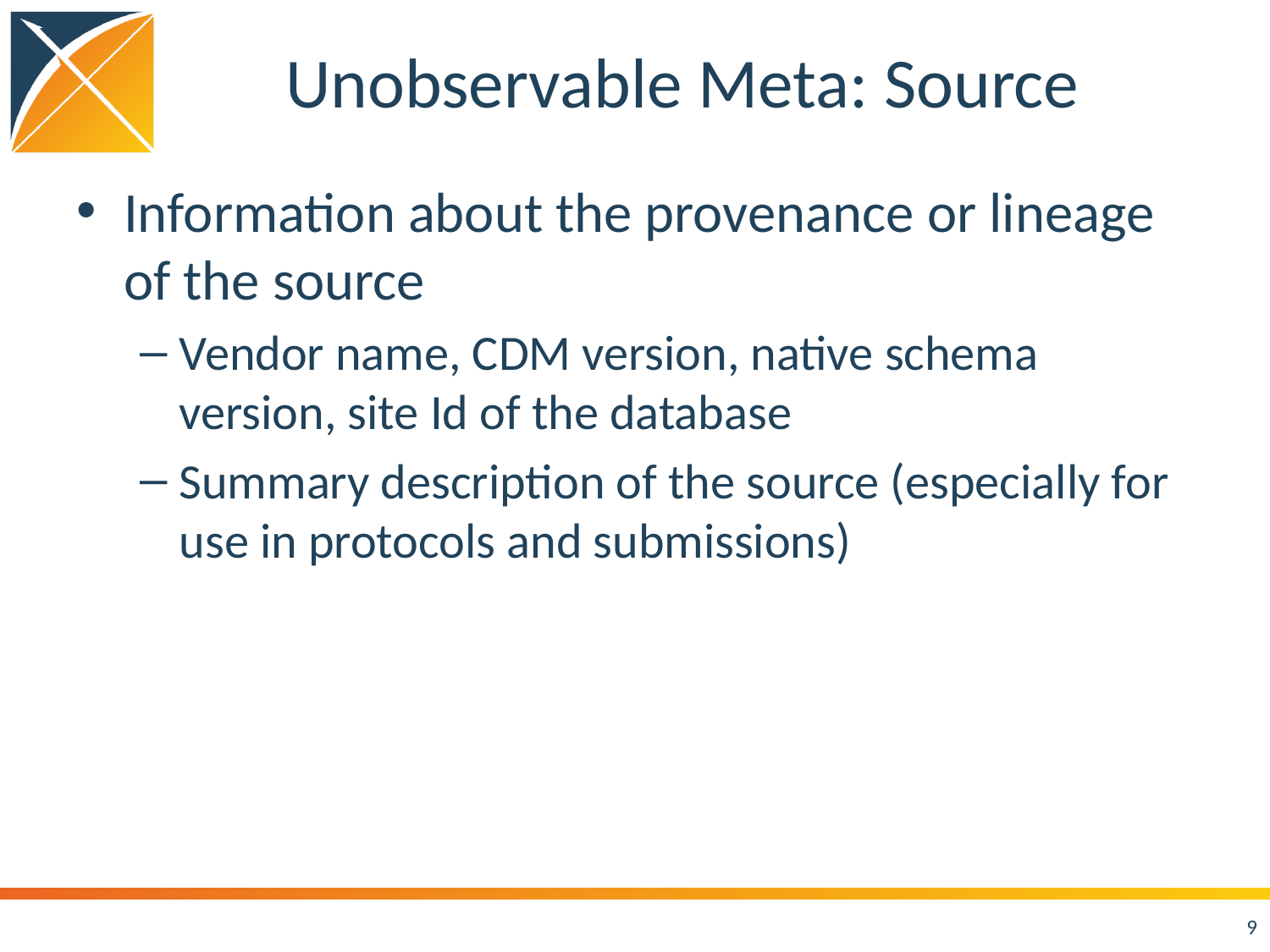

# Unobservable Meta: Source
Information about the provenance or lineage of the source
Vendor name, CDM version, native schema version, site Id of the database
Summary description of the source (especially for use in protocols and submissions)
9